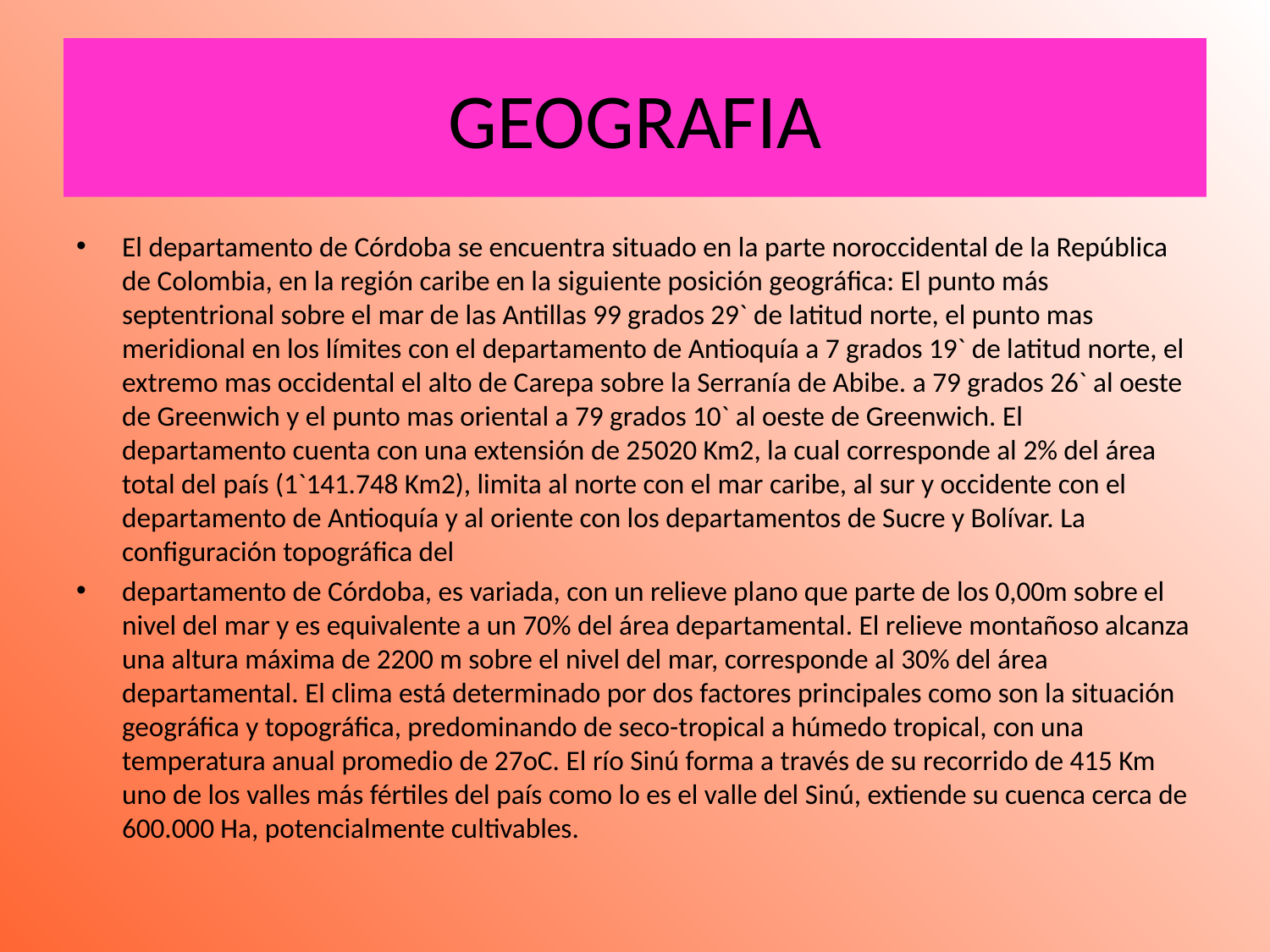

# GEOGRAFIA
El departamento de Córdoba se encuentra situado en la parte noroccidental de la República de Colombia, en la región caribe en la siguiente posición geográfica: El punto más septentrional sobre el mar de las Antillas 99 grados 29` de latitud norte, el punto mas meridional en los límites con el departamento de Antioquía a 7 grados 19` de latitud norte, el extremo mas occidental el alto de Carepa sobre la Serranía de Abibe. a 79 grados 26` al oeste de Greenwich y el punto mas oriental a 79 grados 10` al oeste de Greenwich. El departamento cuenta con una extensión de 25020 Km2, la cual corresponde al 2% del área total del país (1`141.748 Km2), limita al norte con el mar caribe, al sur y occidente con el departamento de Antioquía y al oriente con los departamentos de Sucre y Bolívar. La configuración topográfica del
departamento de Córdoba, es variada, con un relieve plano que parte de los 0,00m sobre el nivel del mar y es equivalente a un 70% del área departamental. El relieve montañoso alcanza una altura máxima de 2200 m sobre el nivel del mar, corresponde al 30% del área departamental. El clima está determinado por dos factores principales como son la situación geográfica y topográfica, predominando de seco-tropical a húmedo tropical, con una temperatura anual promedio de 27oC. El río Sinú forma a través de su recorrido de 415 Km uno de los valles más fértiles del país como lo es el valle del Sinú, extiende su cuenca cerca de 600.000 Ha, potencialmente cultivables.